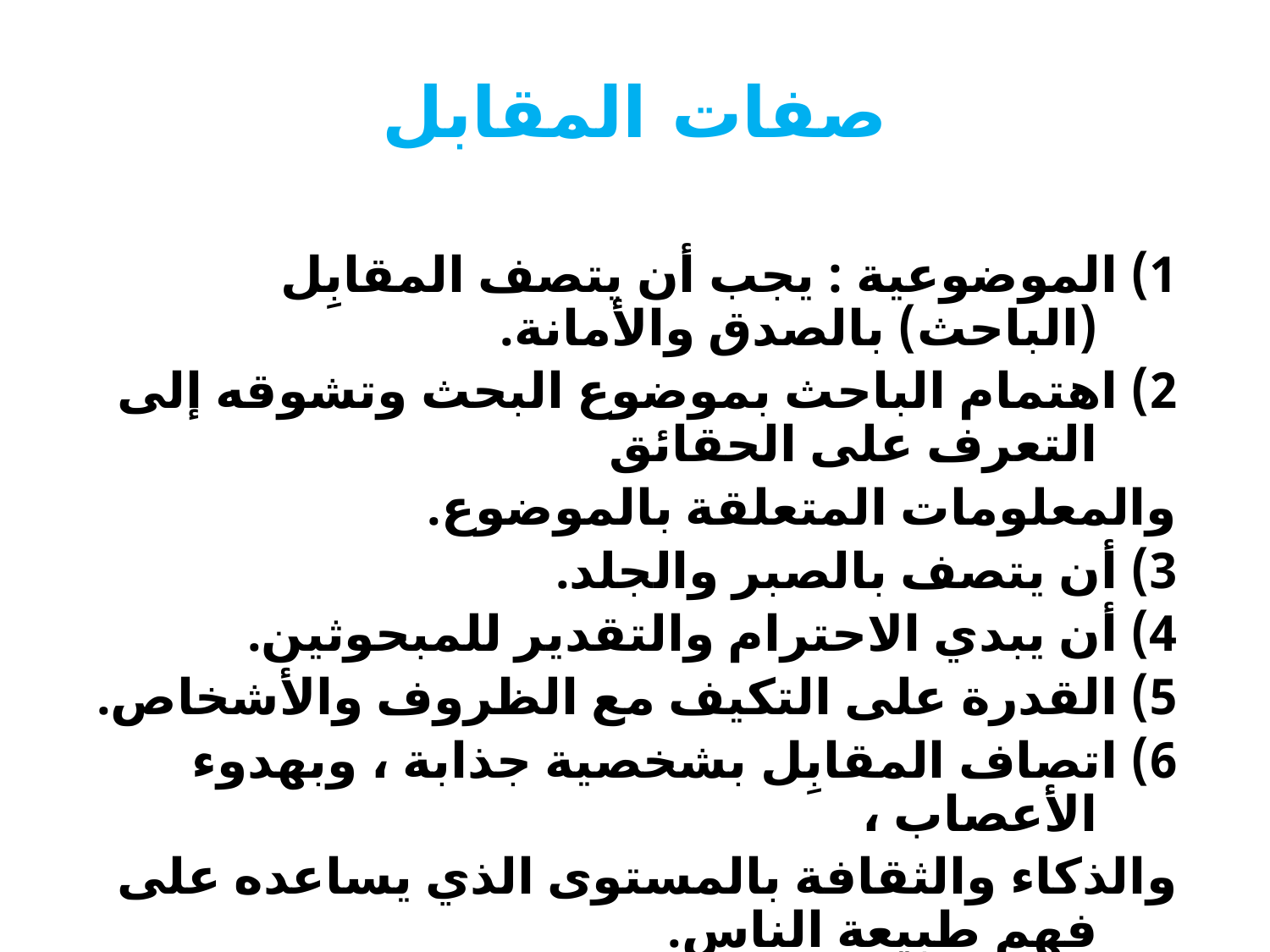

# صفات المقابل
1) الموضوعية : يجب أن يتصف المقابِل (الباحث) بالصدق والأمانة.
2) اهتمام الباحث بموضوع البحث وتشوقه إلى التعرف على الحقائق
والمعلومات المتعلقة بالموضوع.
3) أن يتصف بالصبر والجلد.
4) أن يبدي الاحترام والتقدير للمبحوثين.
5) القدرة على التكيف مع الظروف والأشخاص.
6) اتصاف المقابِل بشخصية جذابة ، وبهدوء الأعصاب ،
والذكاء والثقافة بالمستوى الذي يساعده على فهم طبيعة الناس.